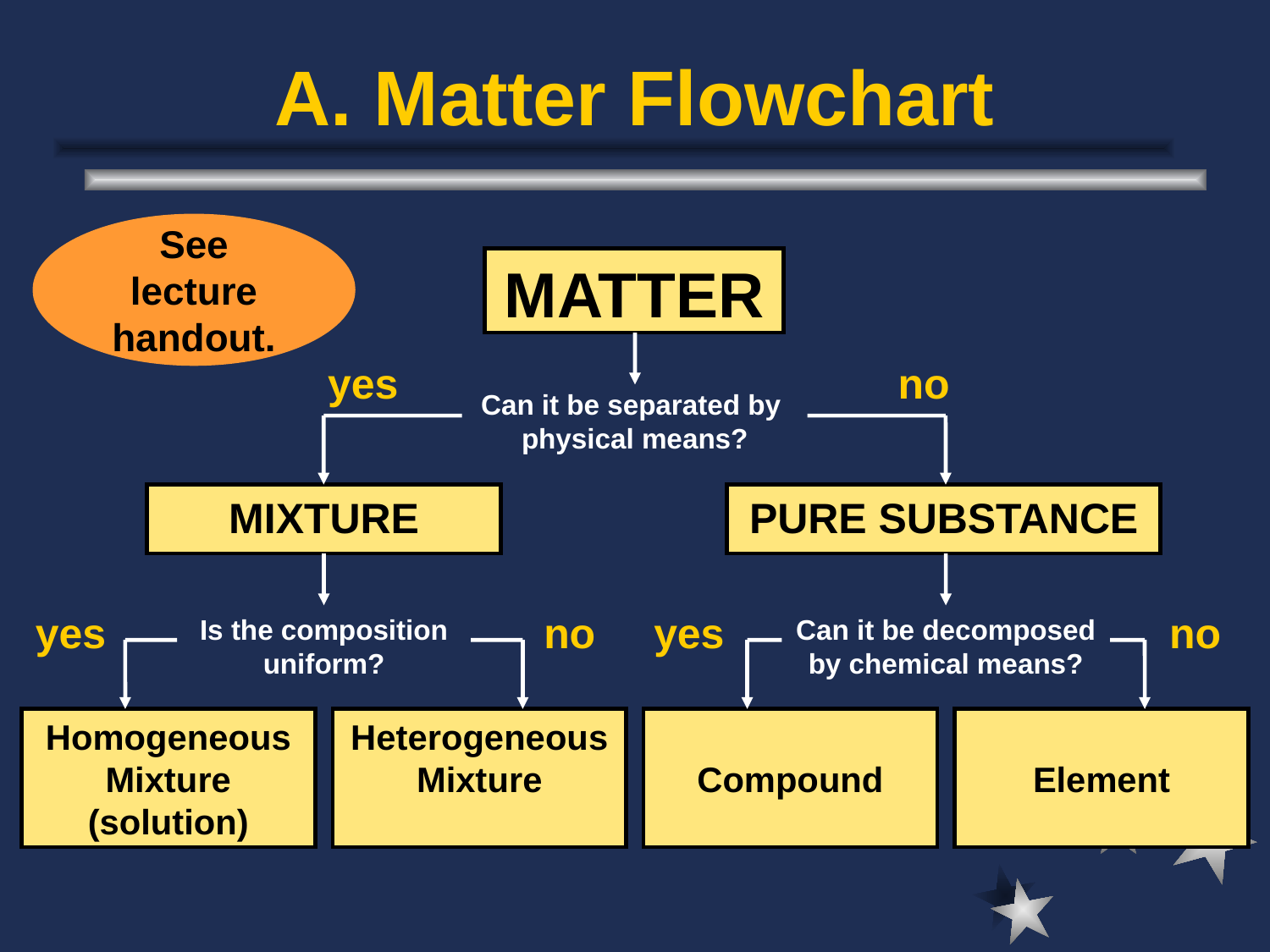

# A. Matter Flowchart
See lecture handout.
MATTER

yes
no
Can it be separated by  physical means?

MIXTURE

PURE SUBSTANCE

yes
no
Is the composition uniform?

yes
no
Can it be decomposed by chemical means?

Homogeneous Mixture
(solution)
Heterogeneous Mixture

Compound

Element